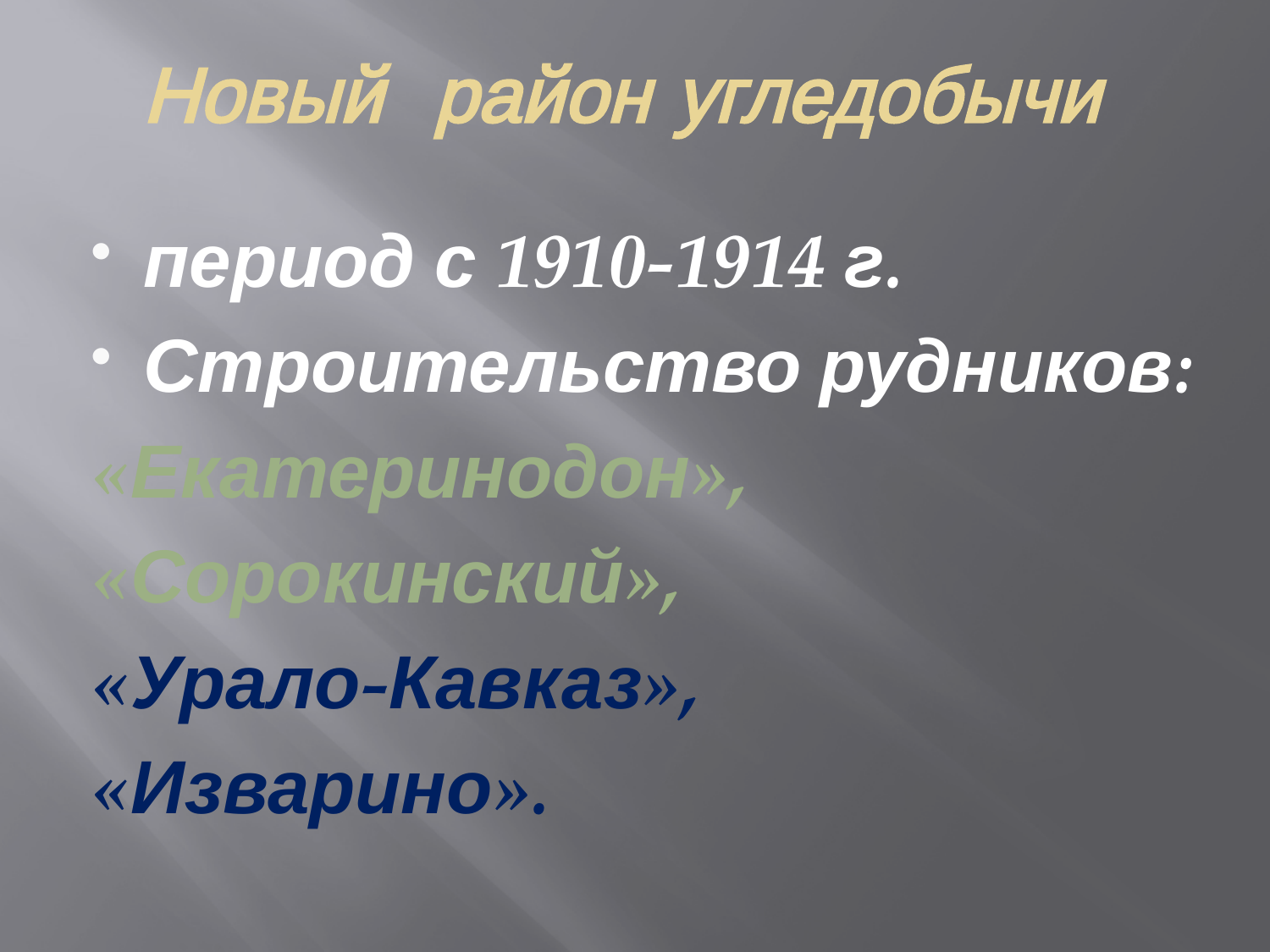

Новый  район угледобычи
период с 1910-1914 г.
Строительство рудников:
«Екатеринодон»,
«Сорокинский»,
«Урало-Кавказ»,
«Изварино».